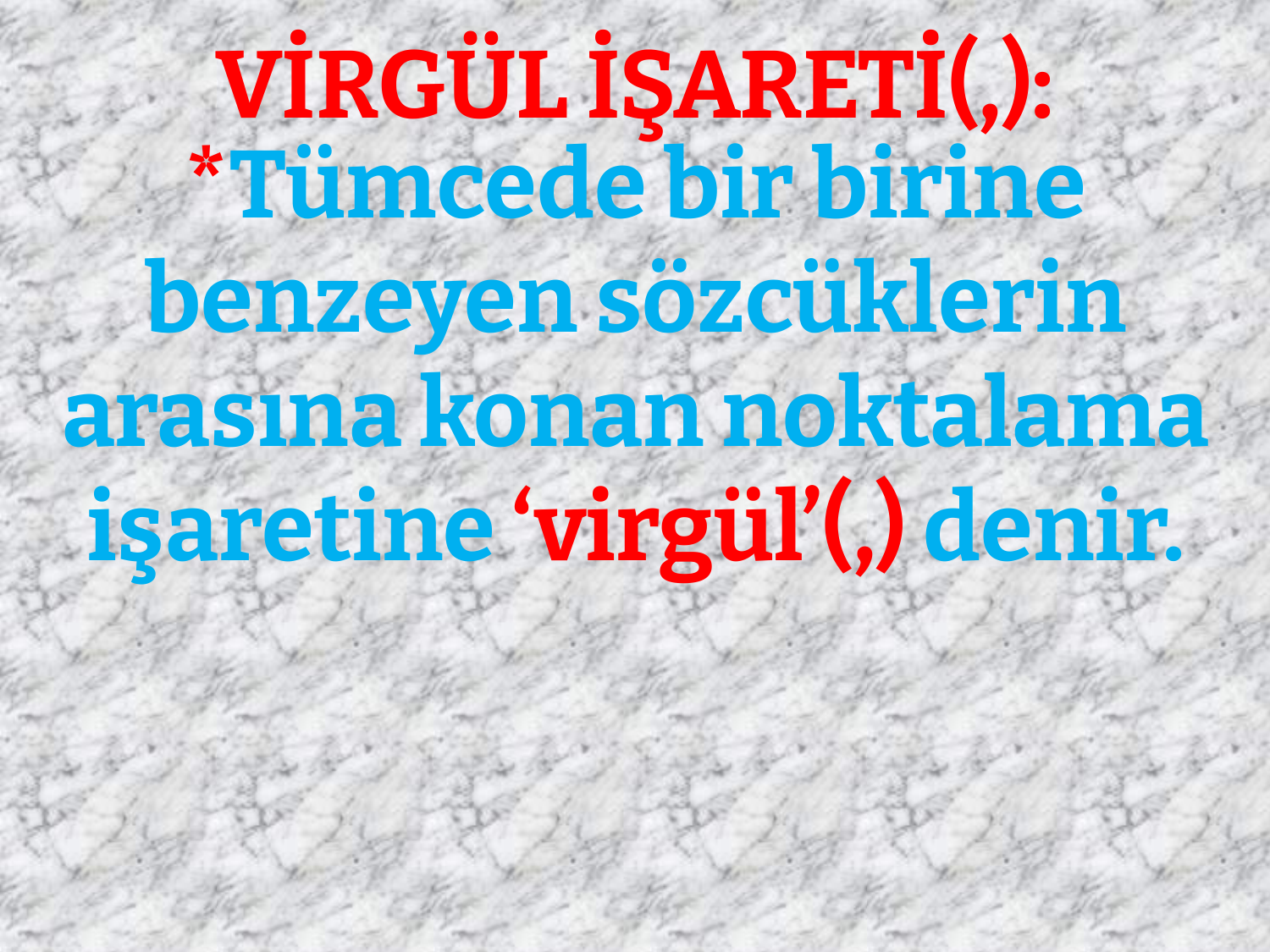

VİRGÜL İŞARETİ(,):
*Tümcede bir birine benzeyen sözcüklerin arasına konan noktalama işaretine ‘virgül’(,) denir.